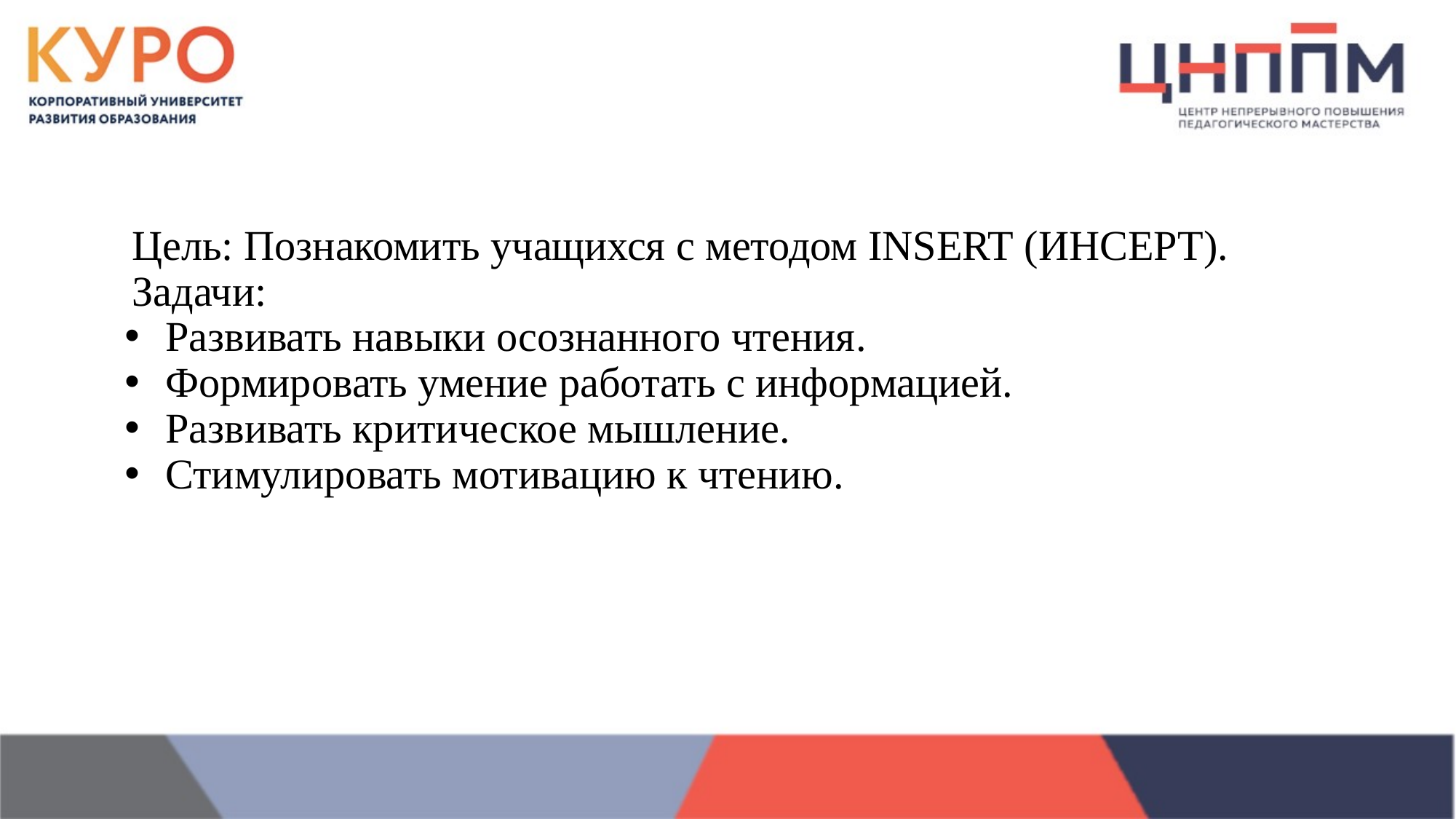

Цель: Познакомить учащихся с методом INSERT (ИНСЕРТ).
Задачи:
Развивать навыки осознанного чтения.
Формировать умение работать с информацией.
Развивать критическое мышление.
Стимулировать мотивацию к чтению.